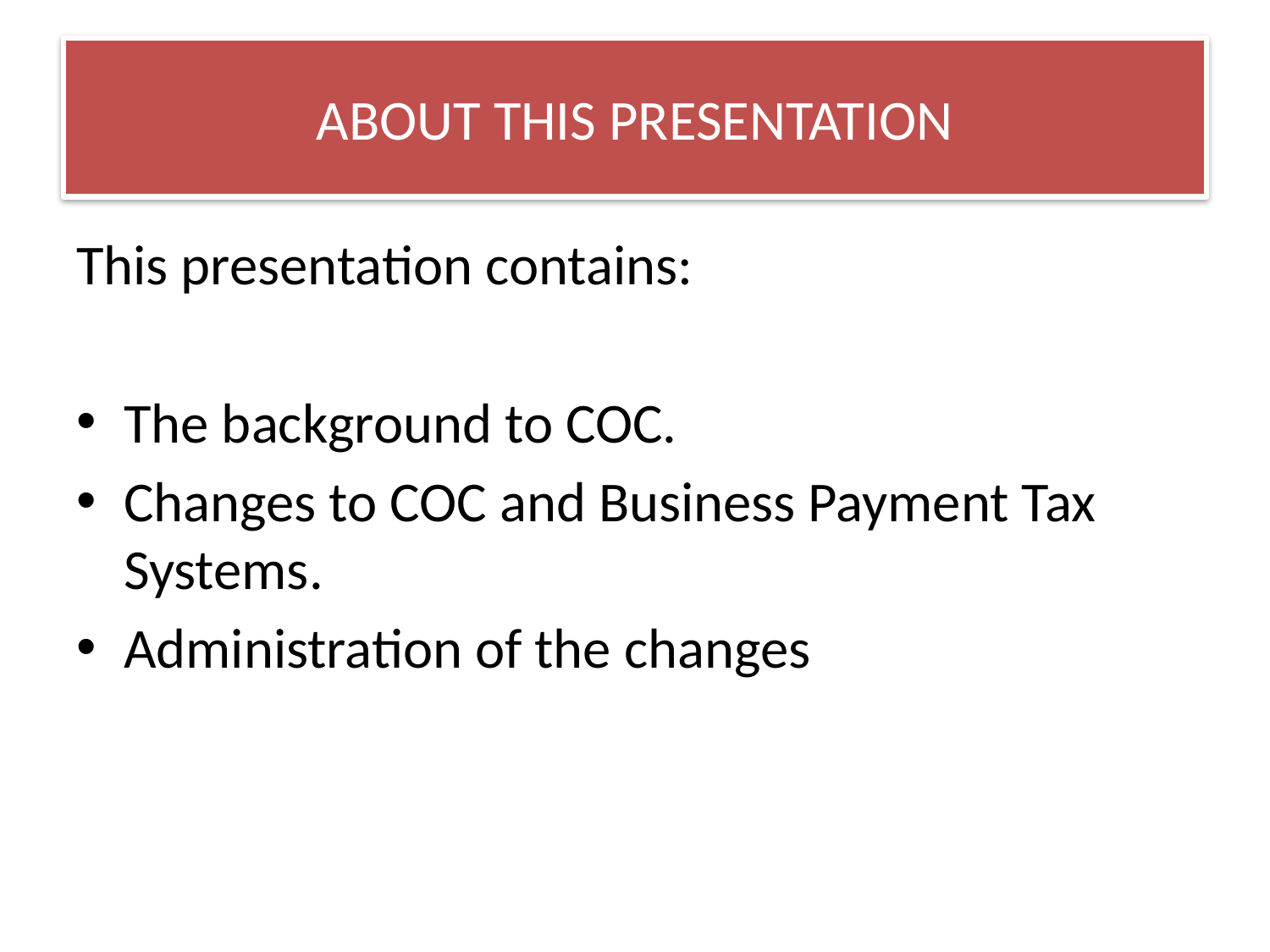

# ABOUT THIS PRESENTATION
This presentation contains:

The background to COC.
Changes to COC and Business Payment Tax Systems.
Administration of the changes